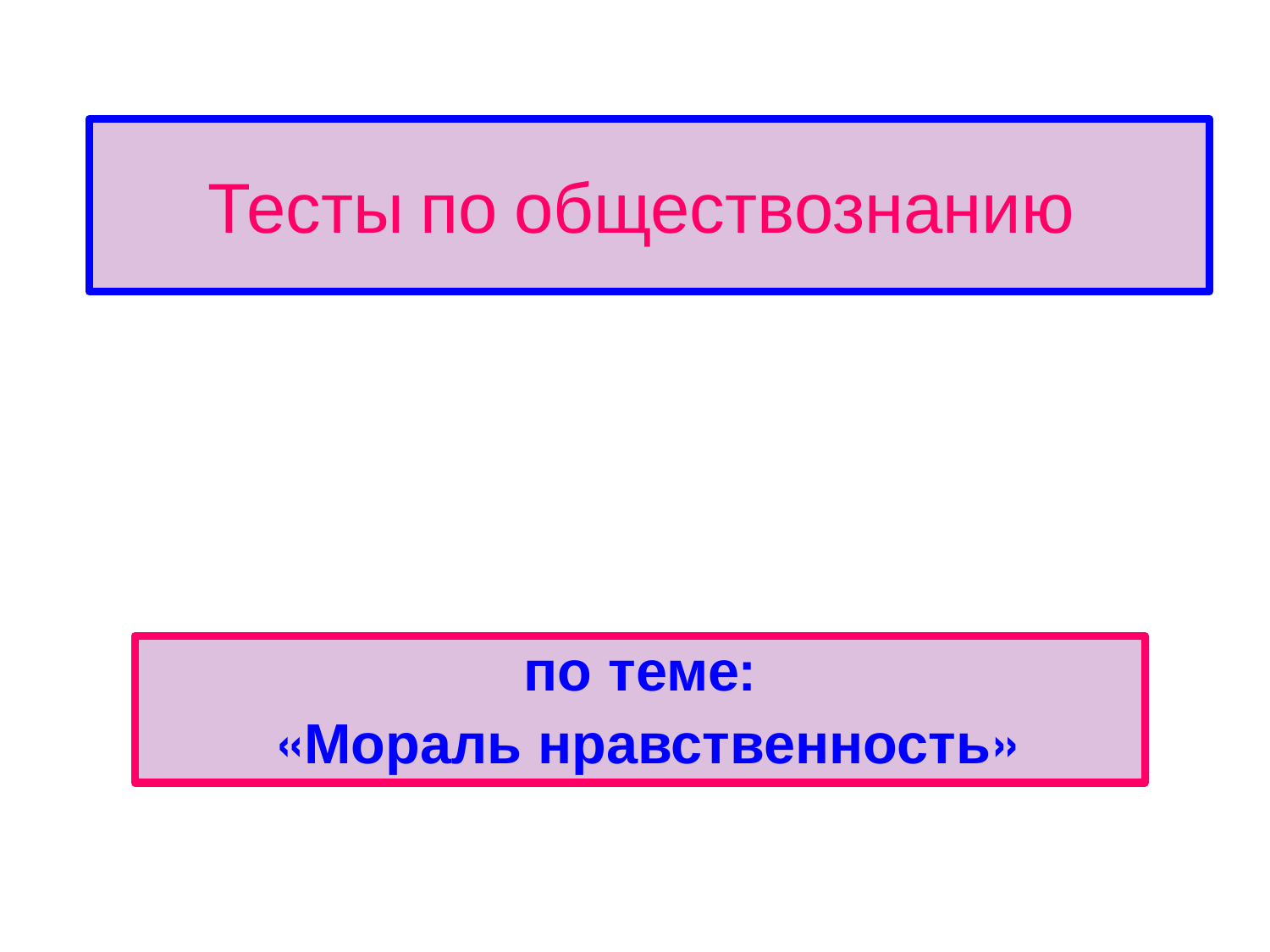

# Тесты по обществознанию
по теме:
 «Мораль нравственность»